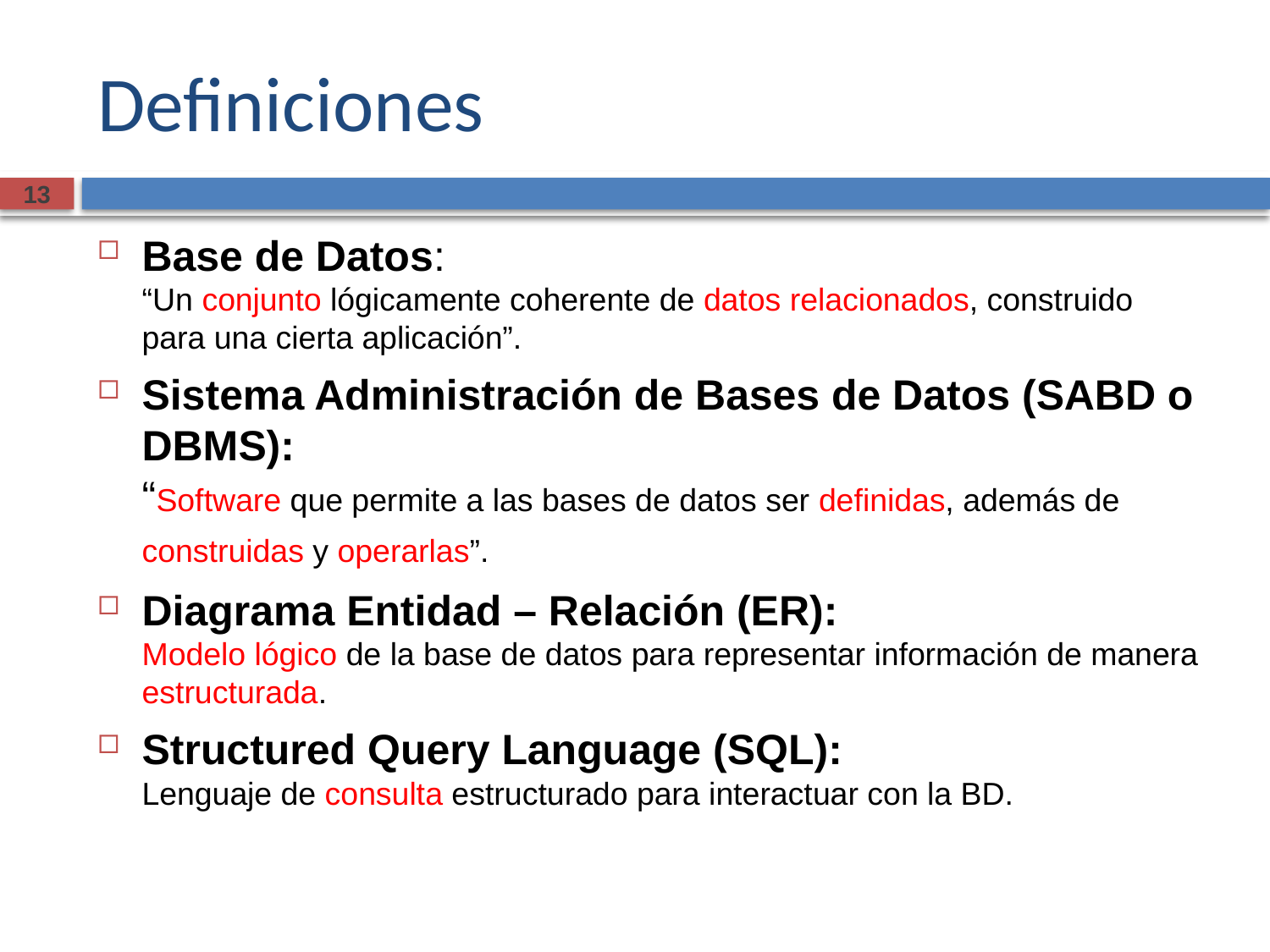

# Definiciones
Base de Datos:
“Un conjunto lógicamente coherente de datos relacionados, construido para una cierta aplicación”.
Sistema Administración de Bases de Datos (SABD o DBMS):
“Software que permite a las bases de datos ser definidas, además de construidas y operarlas”.
Diagrama Entidad – Relación (ER):
Modelo lógico de la base de datos para representar información de manera estructurada.
Structured Query Language (SQL):
Lenguaje de consulta estructurado para interactuar con la BD.
13